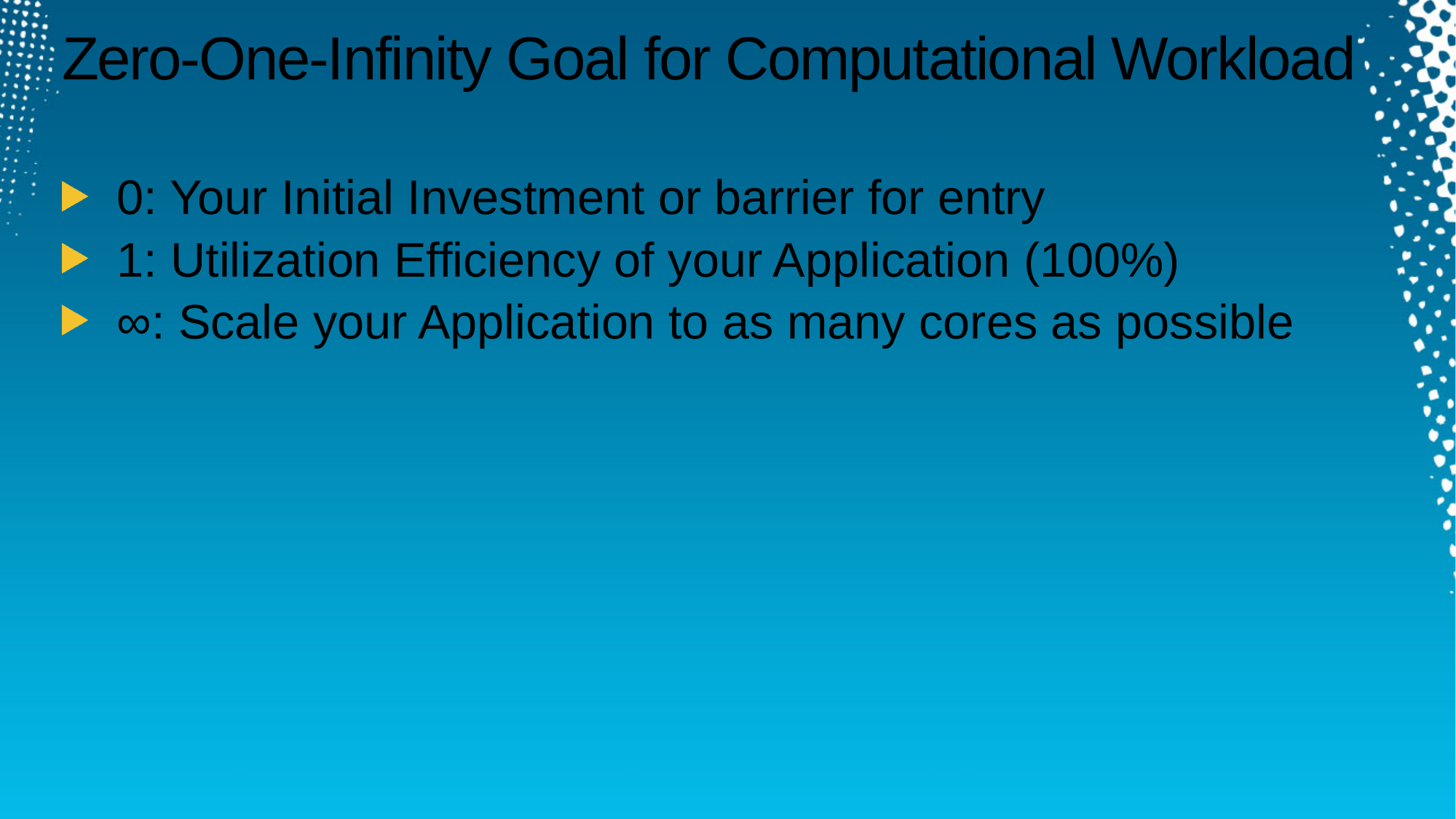

# Zero-One-Infinity Goal for Computational Workload
0: Your Initial Investment or barrier for entry
1: Utilization Efficiency of your Application (100%)
∞: Scale your Application to as many cores as possible